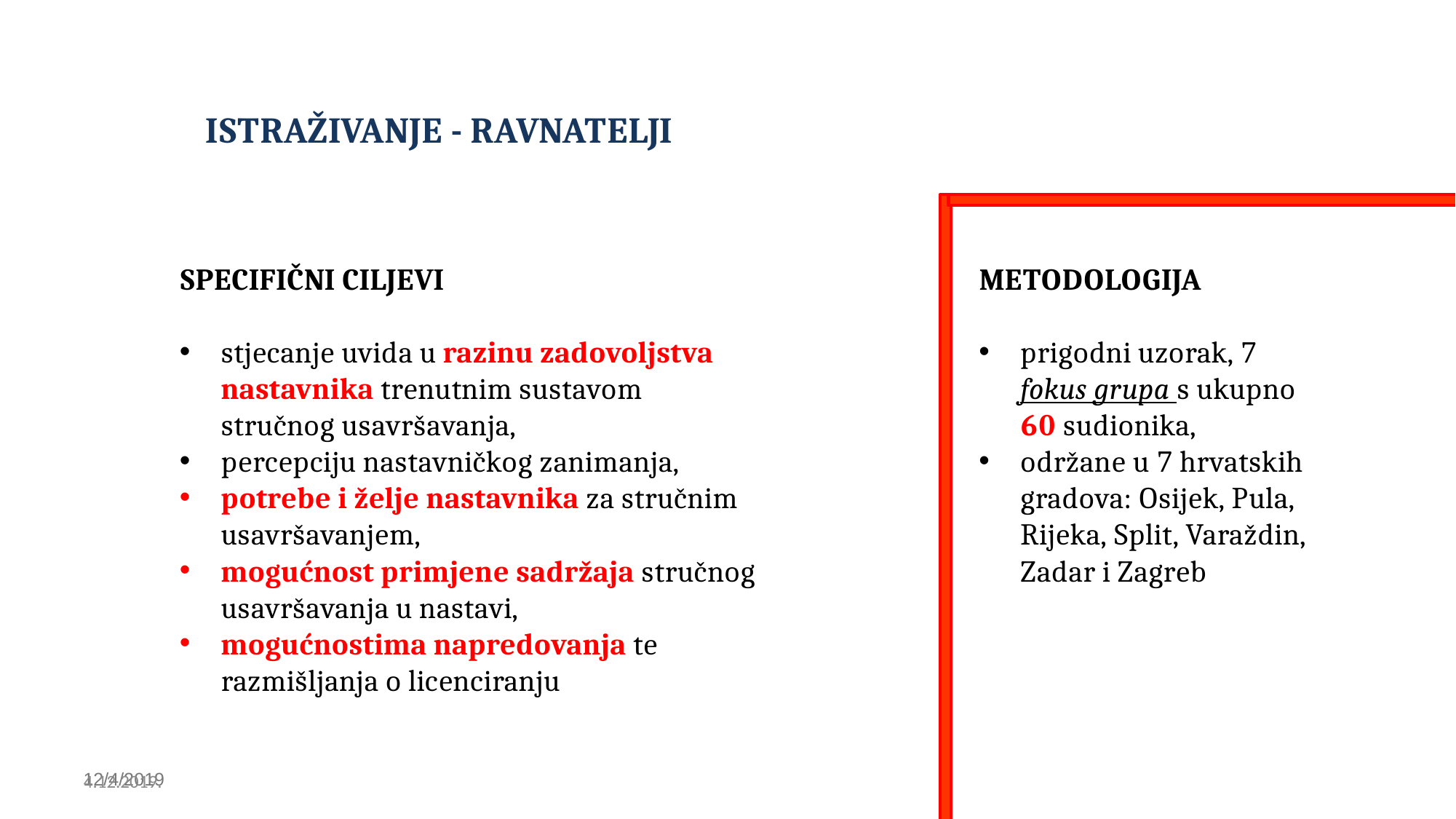

ISTRAŽIVANJE - RAVNATELJI

SPECIFIČNI CILJEVI

stjecanje uvida u razinu zadovoljstva nastavnika trenutnim sustavom stručnog usavršavanja,
percepciju nastavničkog zanimanja,
potrebe i želje nastavnika za stručnim usavršavanjem,
mogućnost primjene sadržaja stručnog usavršavanja u nastavi,
mogućnostima napredovanja te razmišljanja o licenciranju
METODOLOGIJA

prigodni uzorak, 7 fokus grupa s ukupno 60 sudionika,
održane u 7 hrvatskih gradova: Osijek, Pula, Rijeka, Split, Varaždin, Zadar i Zagreb

4.12.2019.